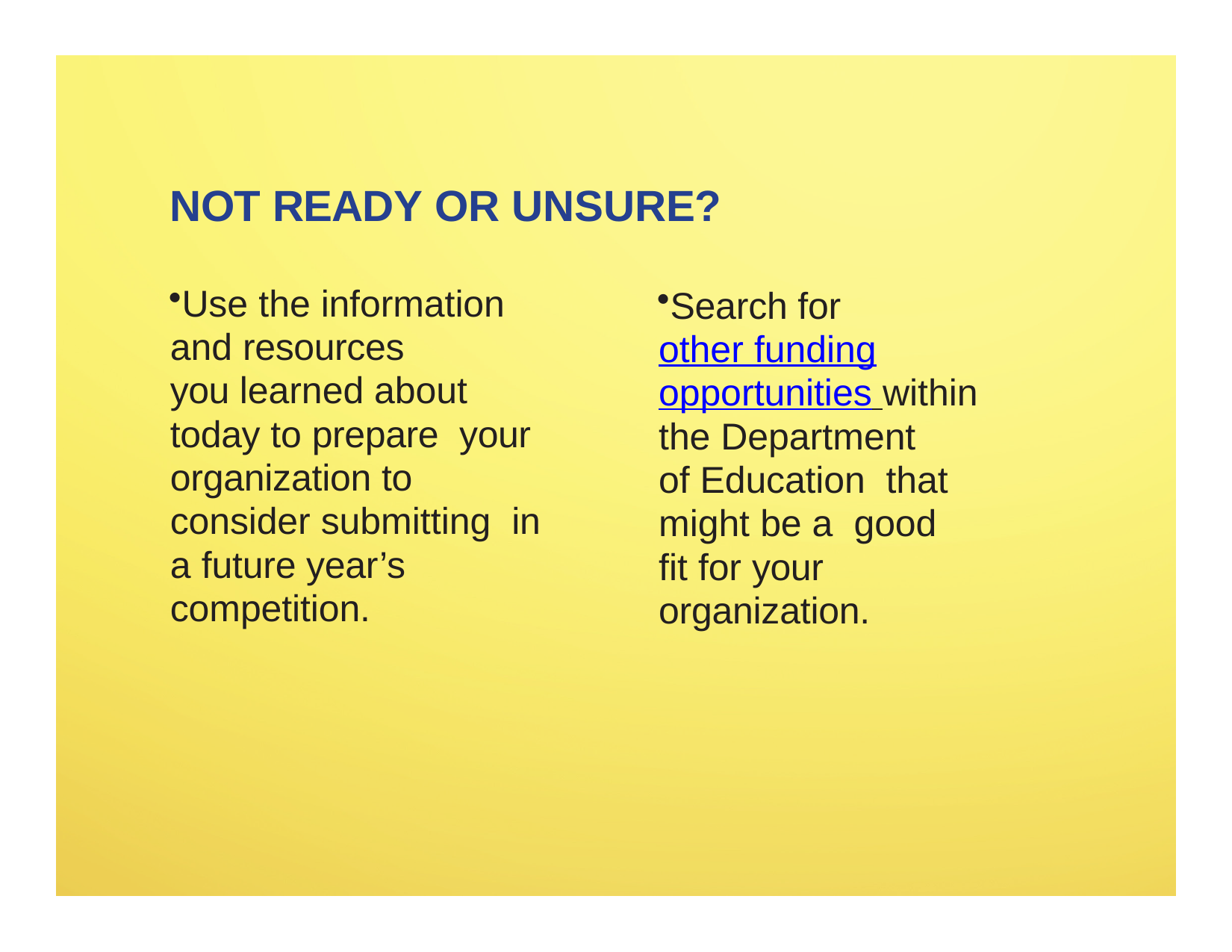

# NOT READY OR UNSURE?
Use the information  and resources
you learned about  today to prepare  your organization to  consider submitting  in a future year’s  competition.
Search for  other funding
opportunities within  the Department
of Education  that might be a  good fit for your  organization.